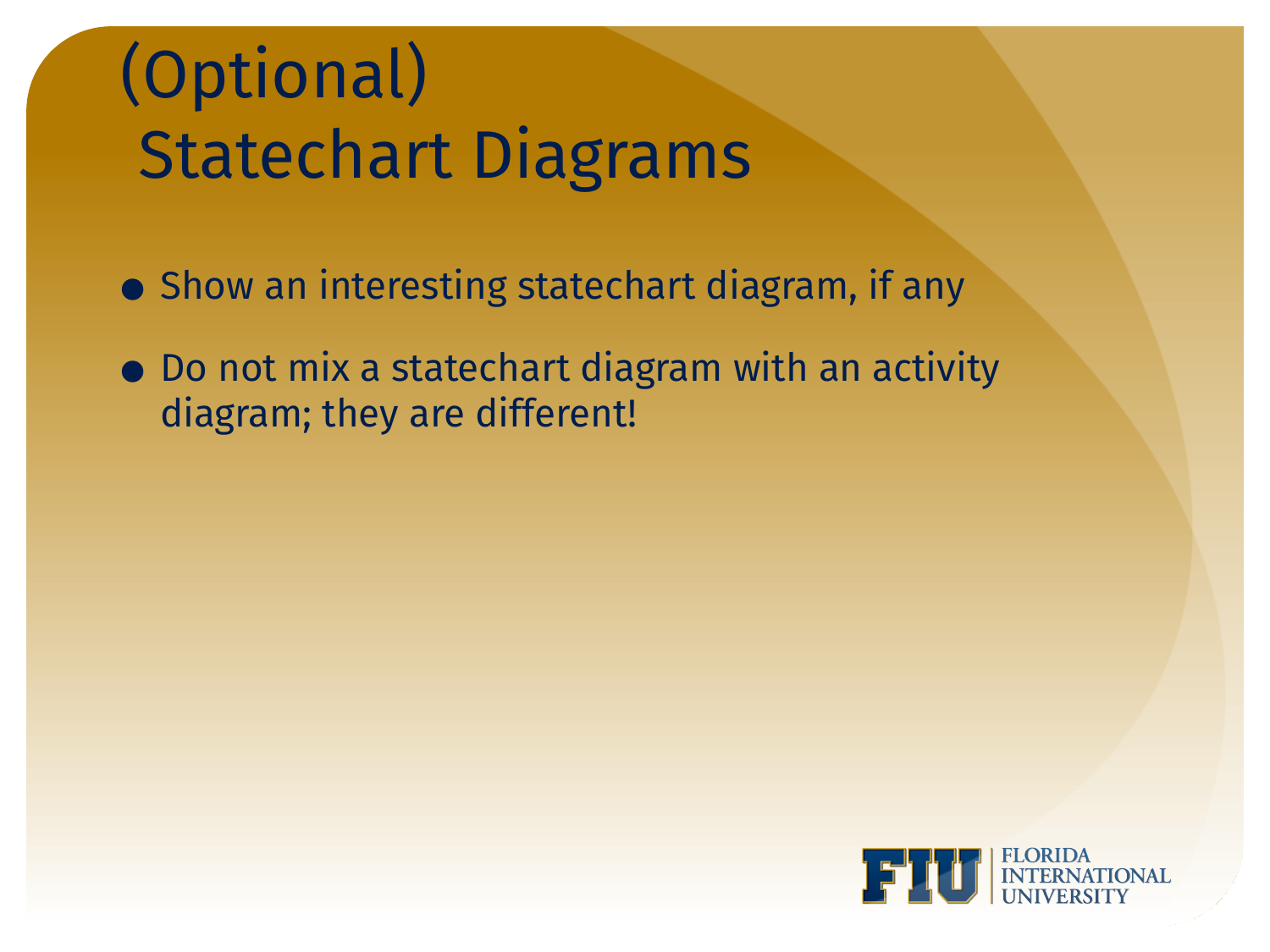

# (Optional)   Statechart Diagrams
Show an interesting statechart diagram, if any
Do not mix a statechart diagram with an activity diagram; they are different!